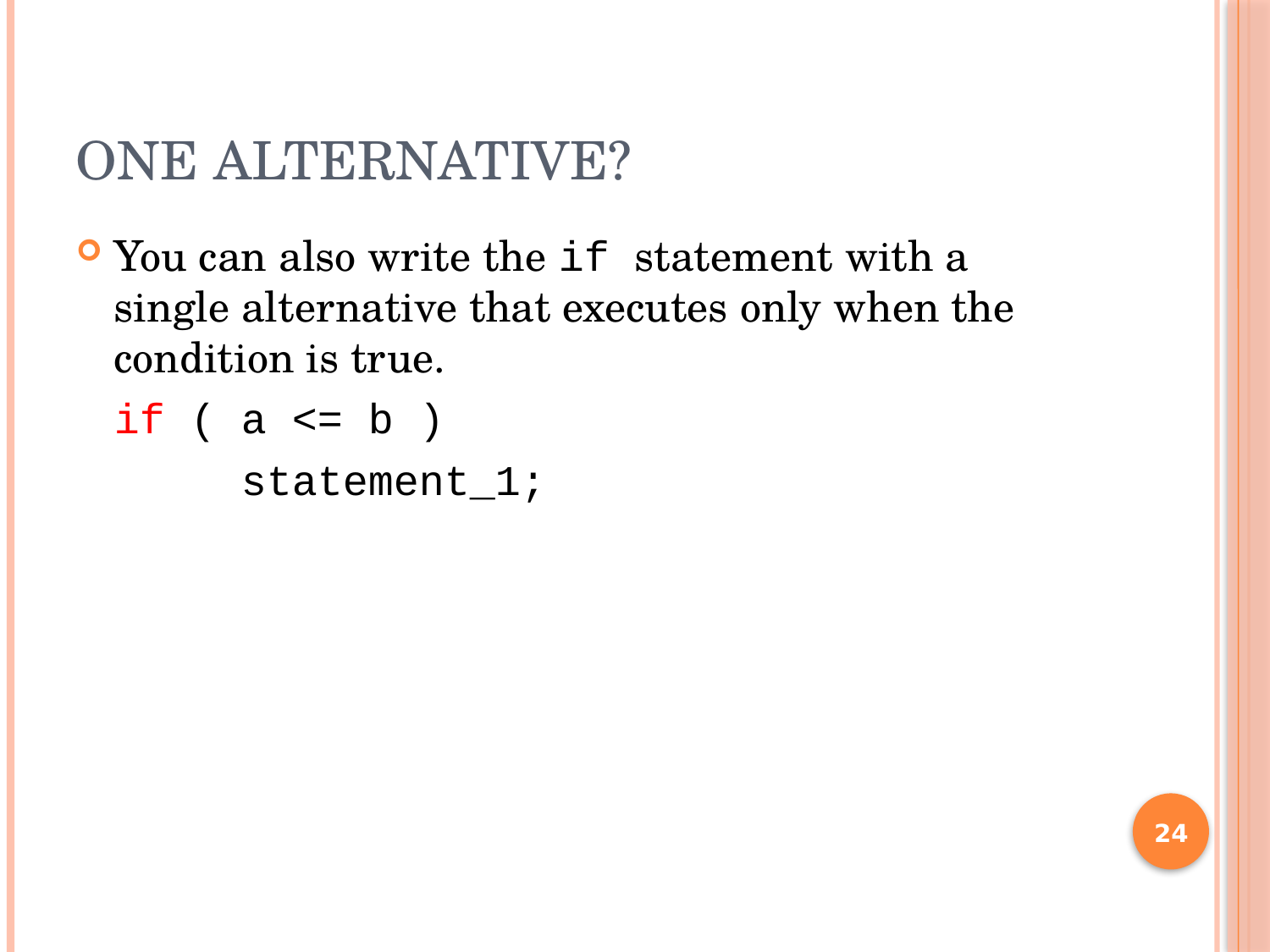

# One Alternative?
You can also write the if statement with a single alternative that executes only when the condition is true.
	if ( a <= b )
		statement_1;
24